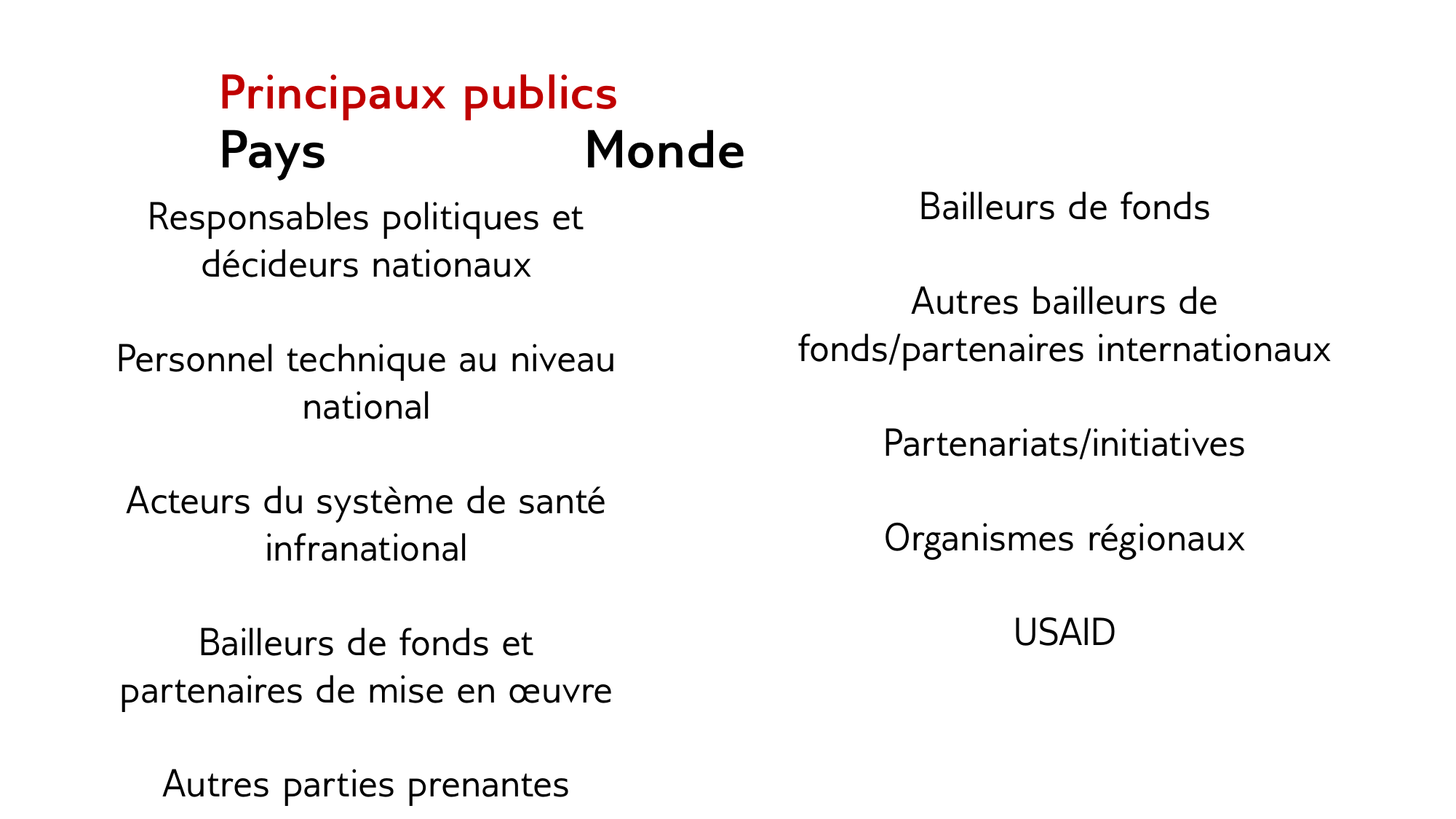

# Principaux publics Pays		Monde
Bailleurs de fonds

Autres bailleurs de fonds/partenaires internationaux

Partenariats/initiatives

Organismes régionaux

USAID
Responsables politiques et décideurs nationaux

Personnel technique au niveau national

Acteurs du système de santé infranational

Bailleurs de fonds et partenaires de mise en œuvre

Autres parties prenantes